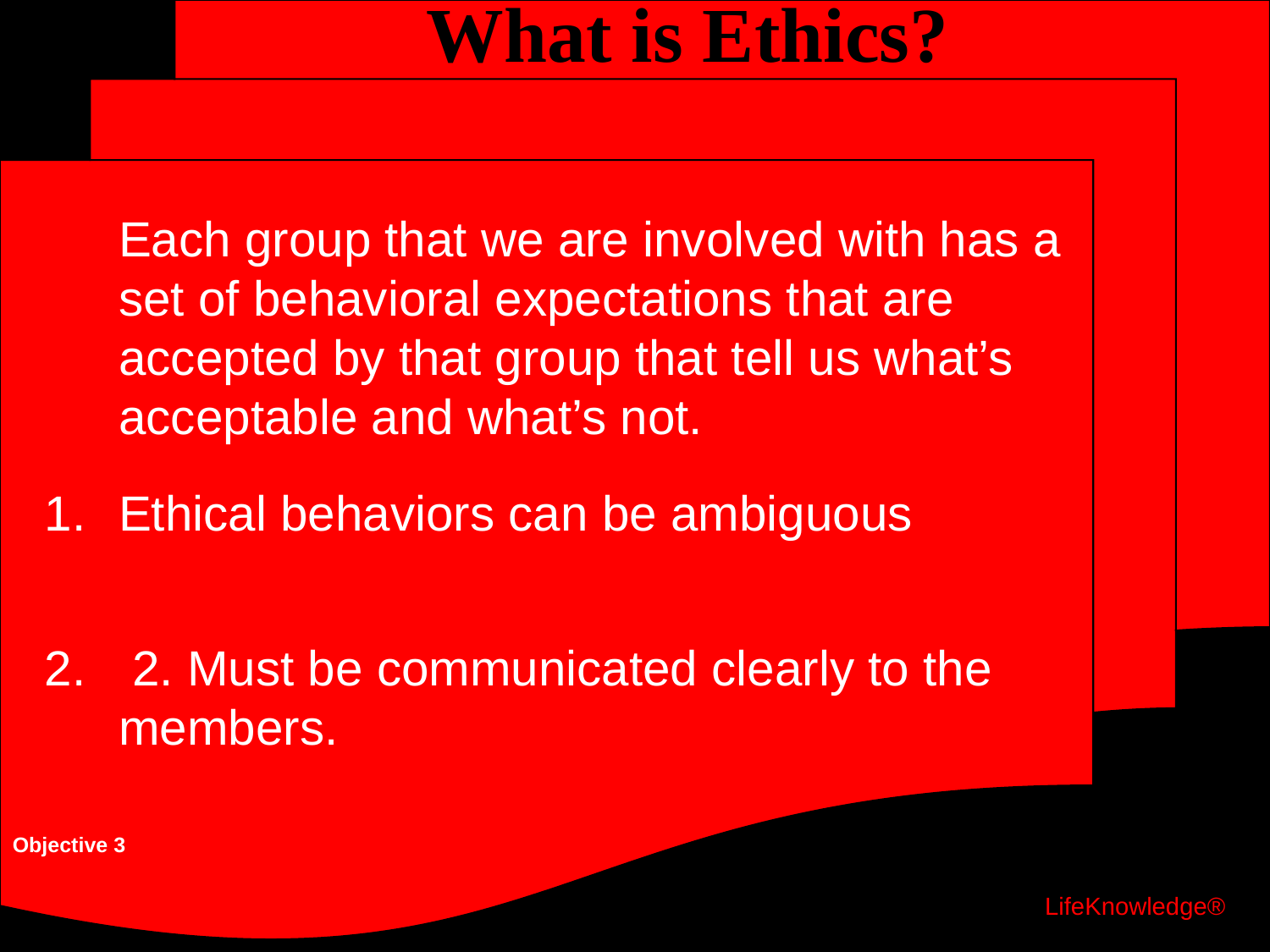

# What is Ethics?
	Each group that we are involved with has a set of behavioral expectations that are accepted by that group that tell us what’s acceptable and what’s not.
Ethical behaviors can be ambiguous
 2. Must be communicated clearly to the members.
Objective 3
LifeKnowledge®